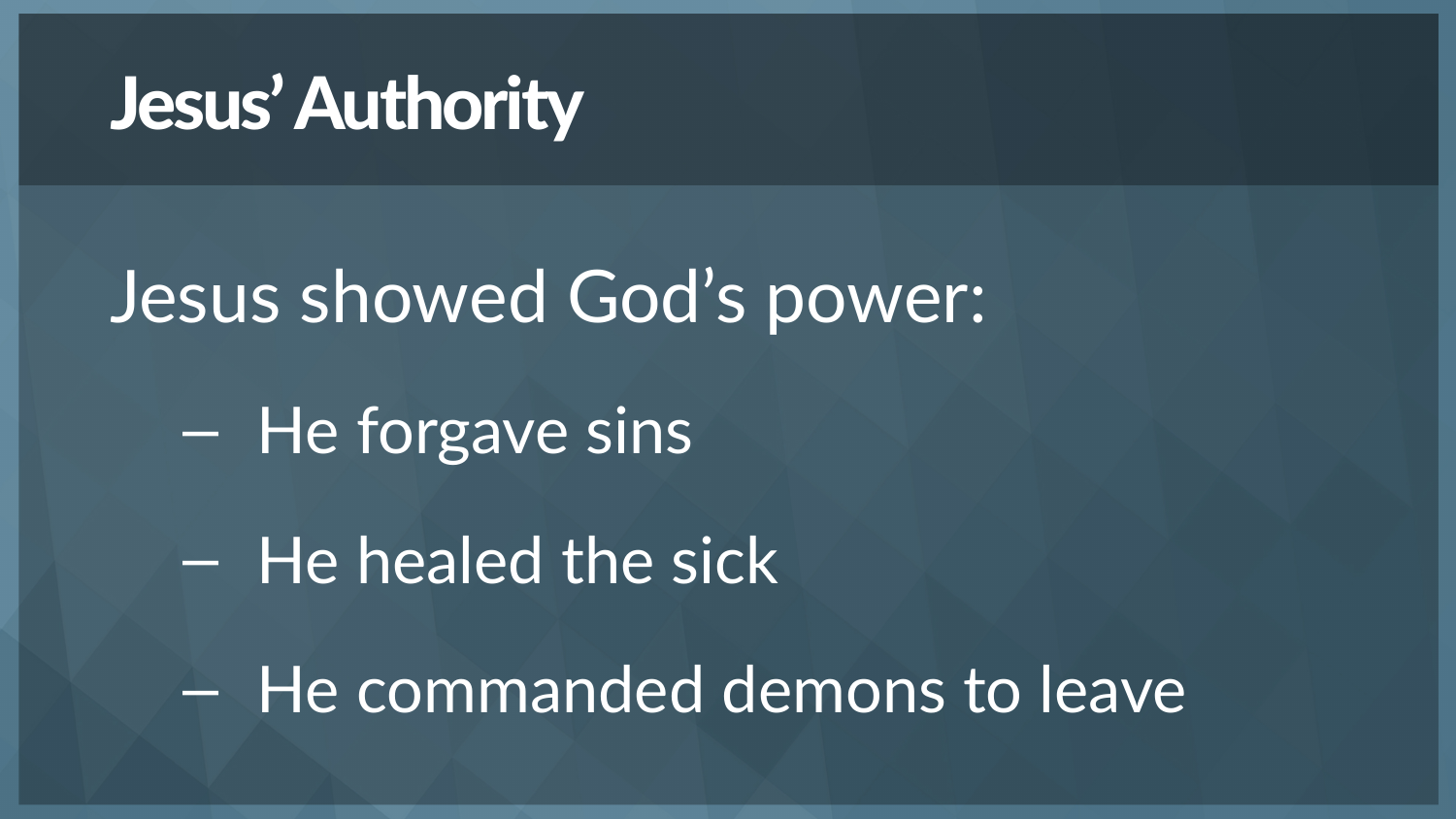

# Jesus’ Authority
Jesus showed God’s power:
He forgave sins
He healed the sick
He commanded demons to leave